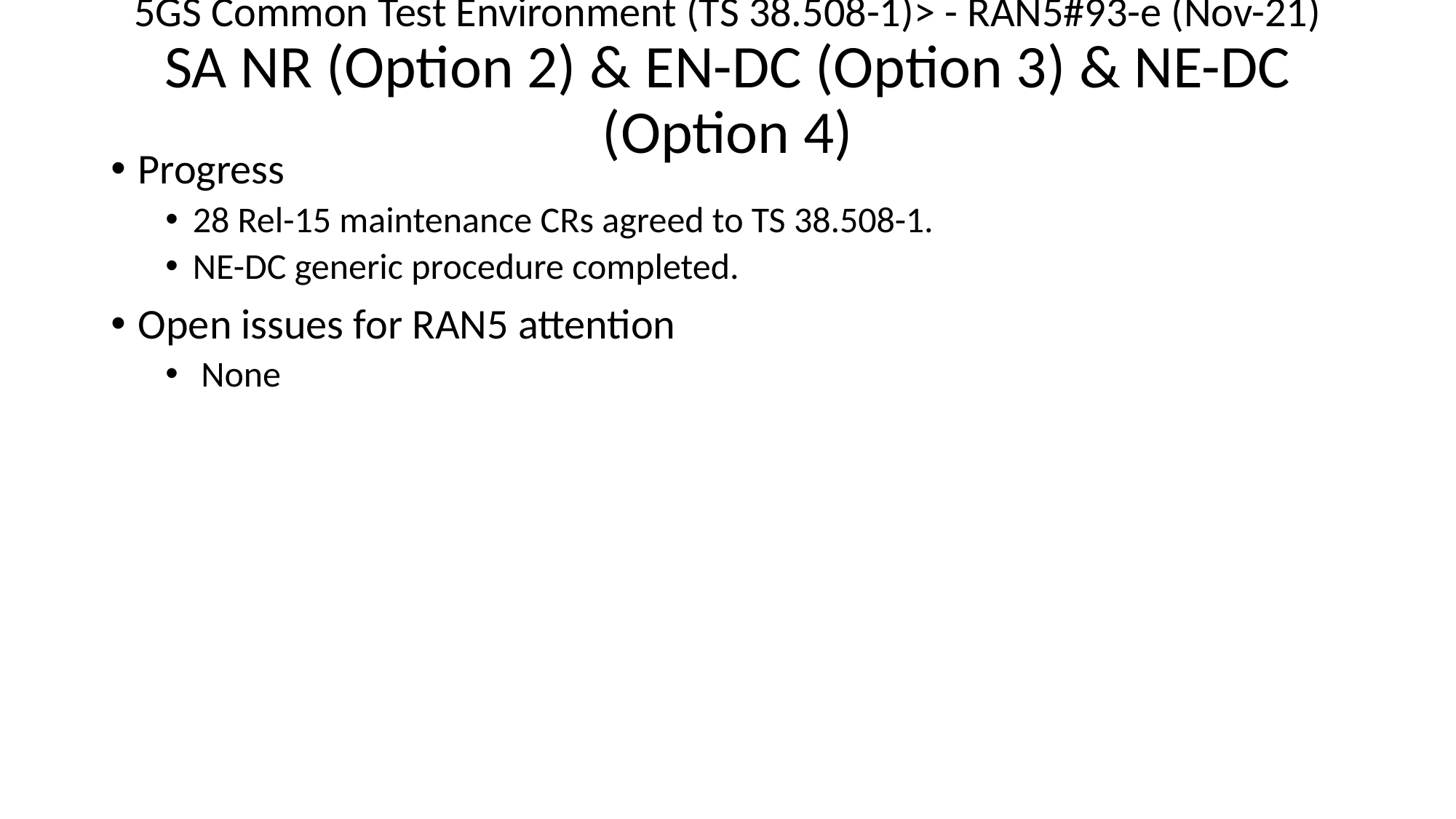

# 5GS Common Test Environment (TS 38.508-1)> - RAN5#93-e (Nov-21) SA NR (Option 2) & EN-DC (Option 3) & NE-DC (Option 4)
Progress
28 Rel-15 maintenance CRs agreed to TS 38.508-1.
NE-DC generic procedure completed.
Open issues for RAN5 attention
 None